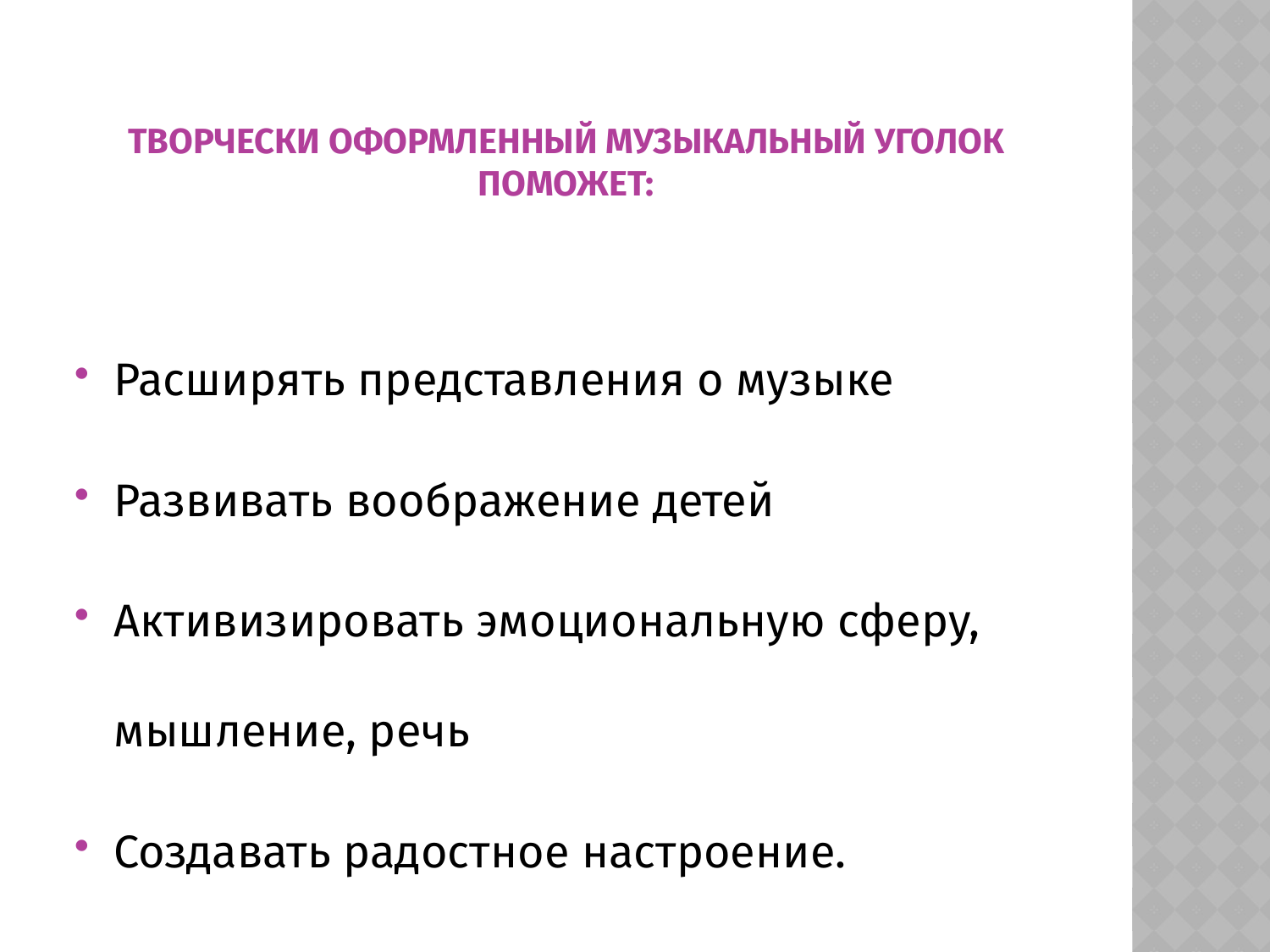

# Творчески оформленный музыкальный уголок поможет:

Расширять представления о музыке
Развивать воображение детей
Активизировать эмоциональную сферу, мышление, речь
Создавать радостное настроение.